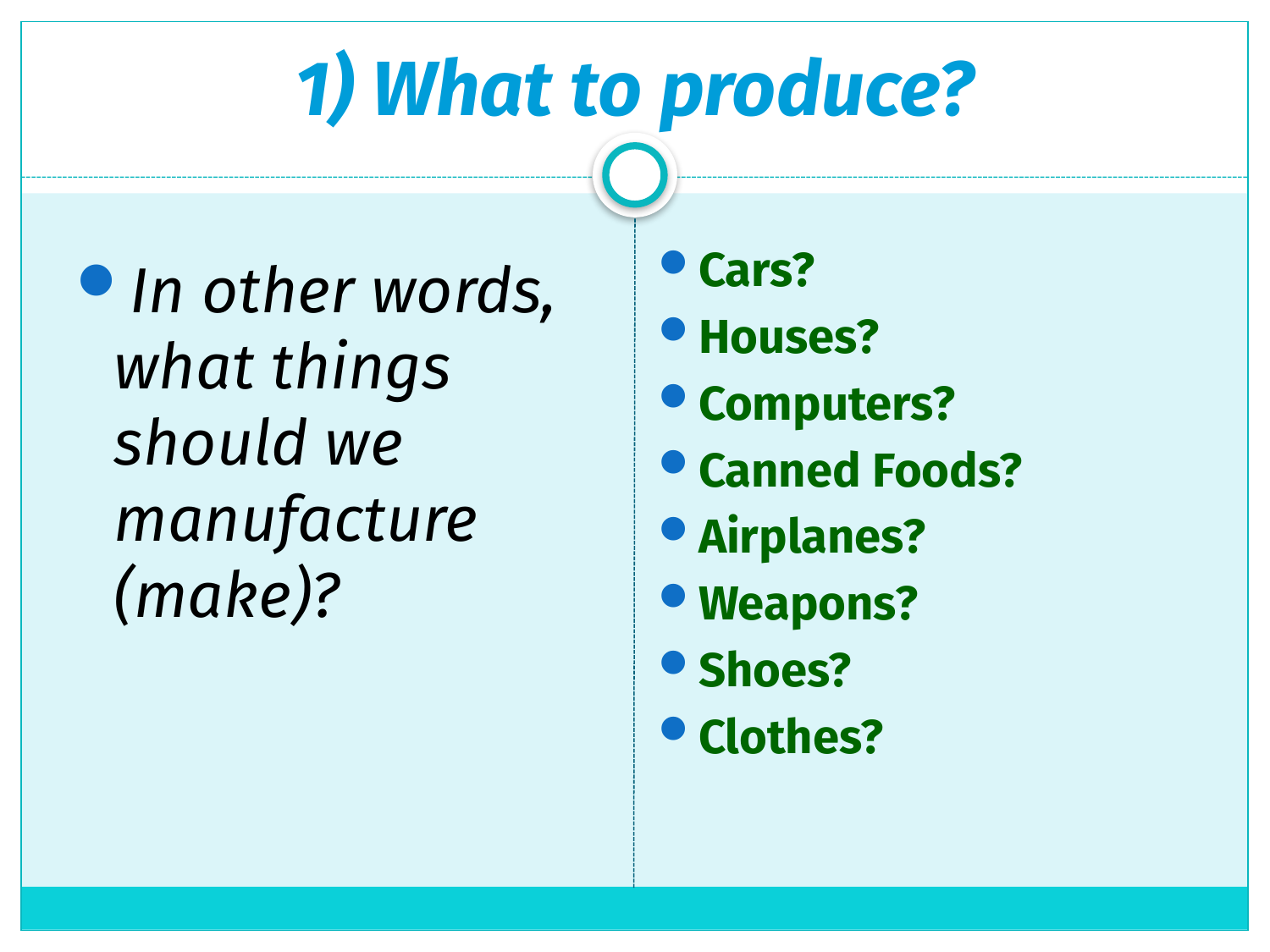

# 1) What to produce?
Cars?
Houses?
Computers?
Canned Foods?
Airplanes?
Weapons?
Shoes?
Clothes?
In other words, what things should we manufacture (make)?